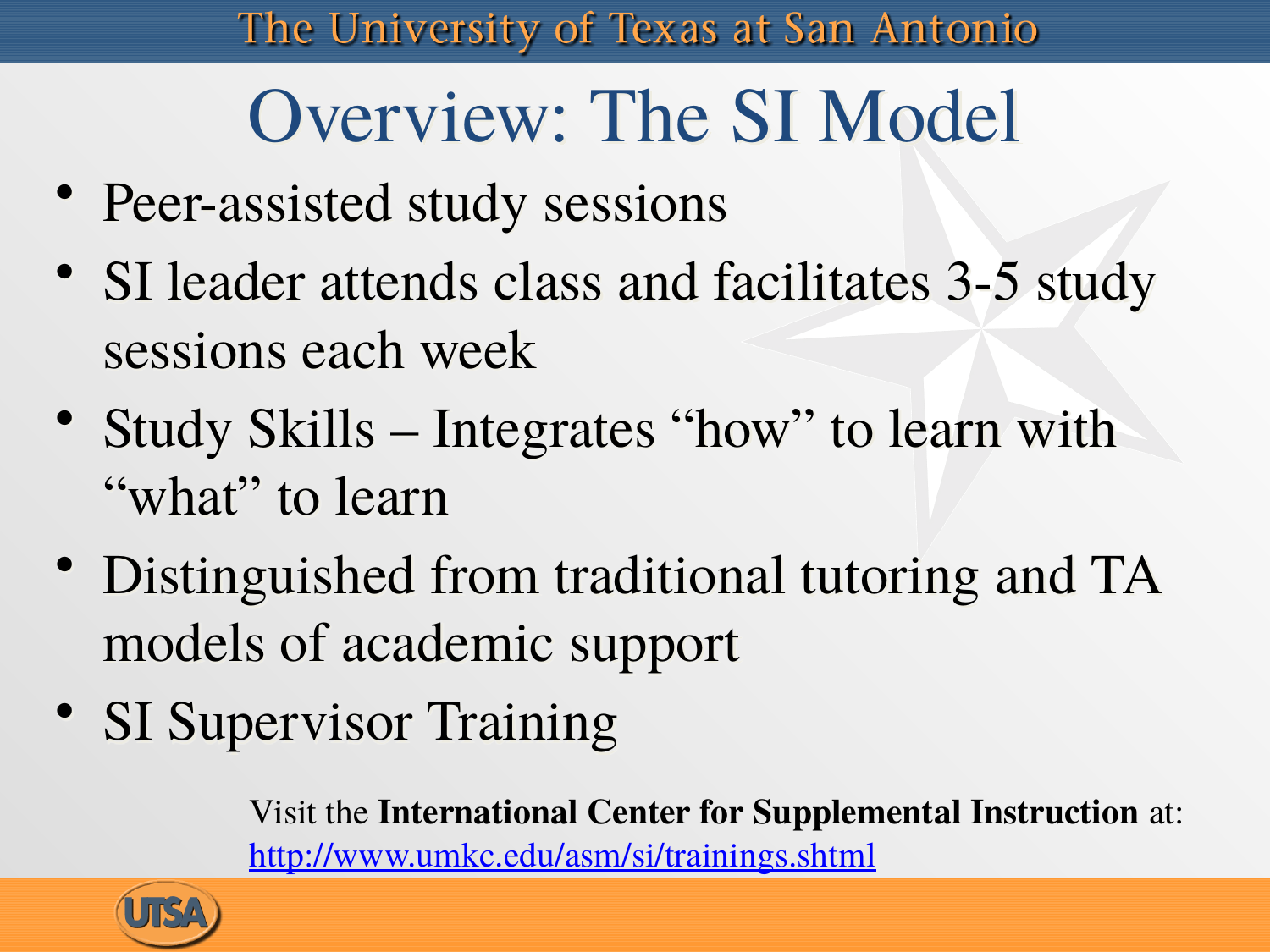

# Overview: The SI Model
Peer-assisted study sessions
SI leader attends class and facilitates 3-5 study sessions each week
Study Skills – Integrates “how” to learn with “what” to learn
Distinguished from traditional tutoring and TA models of academic support
SI Supervisor Training
Visit the International Center for Supplemental Instruction at: http://www.umkc.edu/asm/si/trainings.shtml